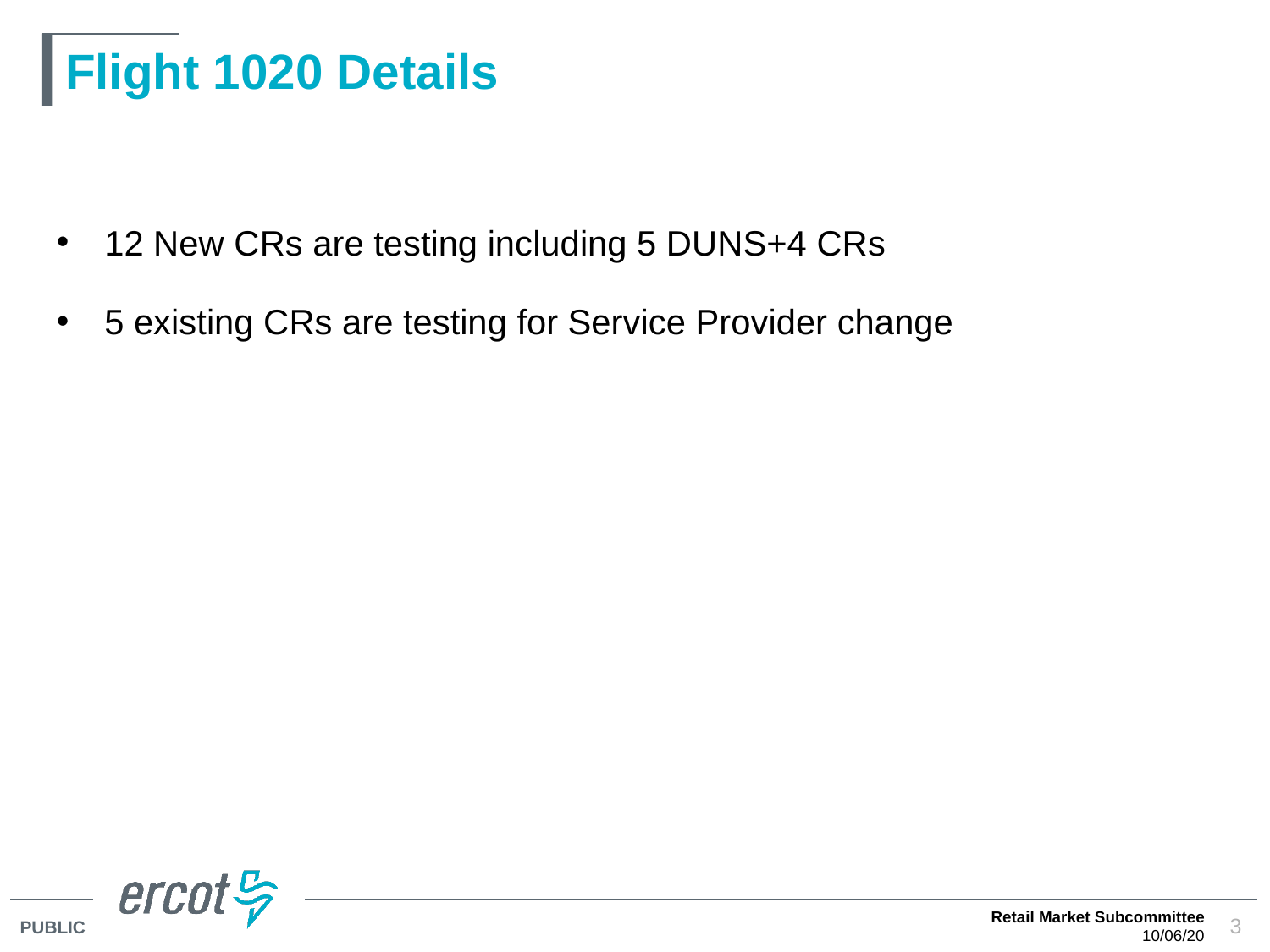

# Flight 1020 Details
12 New CRs are testing including 5 DUNS+4 CRs
5 existing CRs are testing for Service Provider change

Retail Market Subcommittee
10/06/20
3